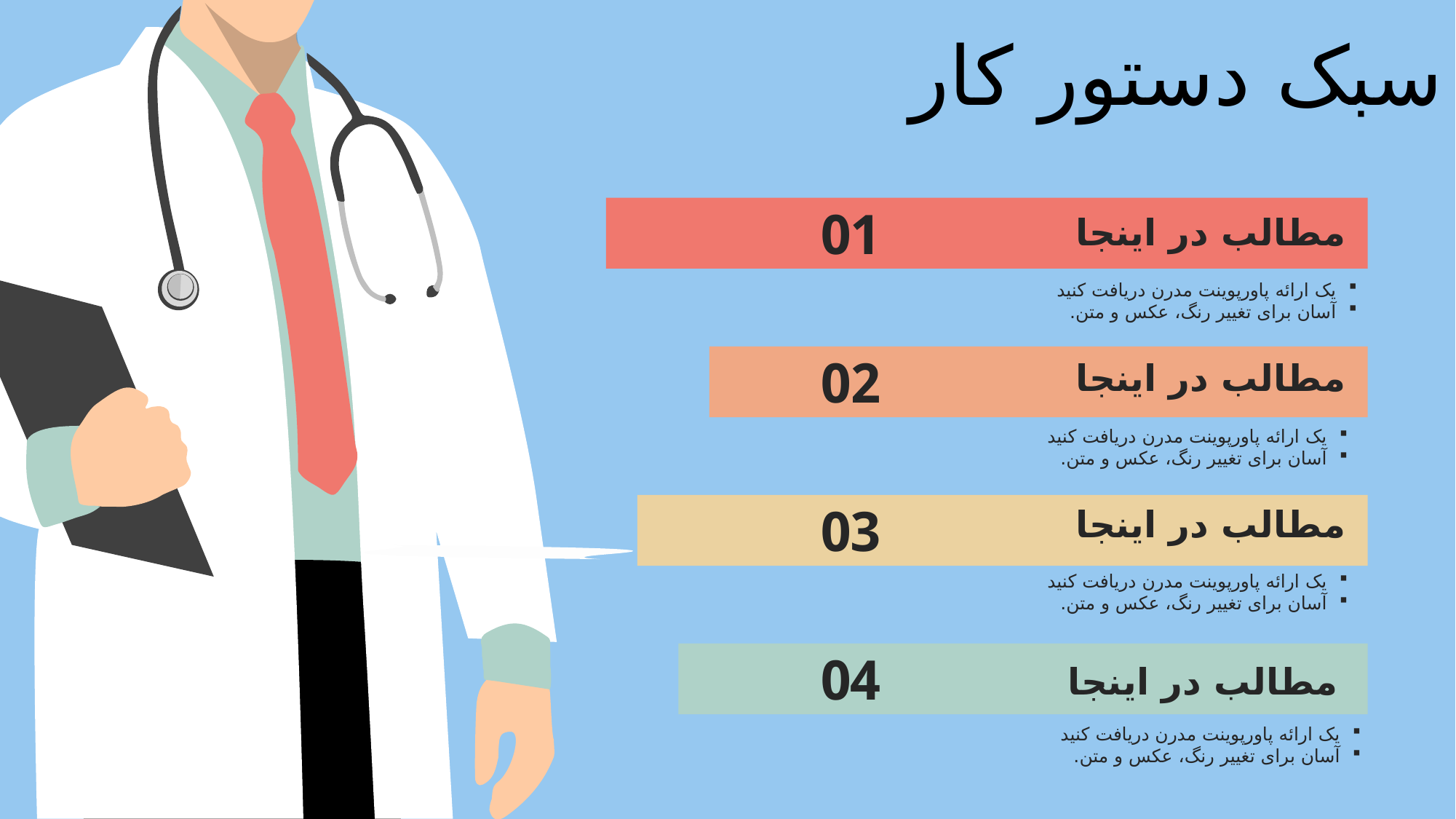

سبک دستور کار
01

مطالب در اینجا
یک ارائه پاورپوینت مدرن دریافت کنید
آسان برای تغییر رنگ، عکس و متن.
02

مطالب در اینجا
یک ارائه پاورپوینت مدرن دریافت کنید
آسان برای تغییر رنگ، عکس و متن.
03

مطالب در اینجا
یک ارائه پاورپوینت مدرن دریافت کنید
آسان برای تغییر رنگ، عکس و متن.
04

مطالب در اینجا
یک ارائه پاورپوینت مدرن دریافت کنید
آسان برای تغییر رنگ، عکس و متن.